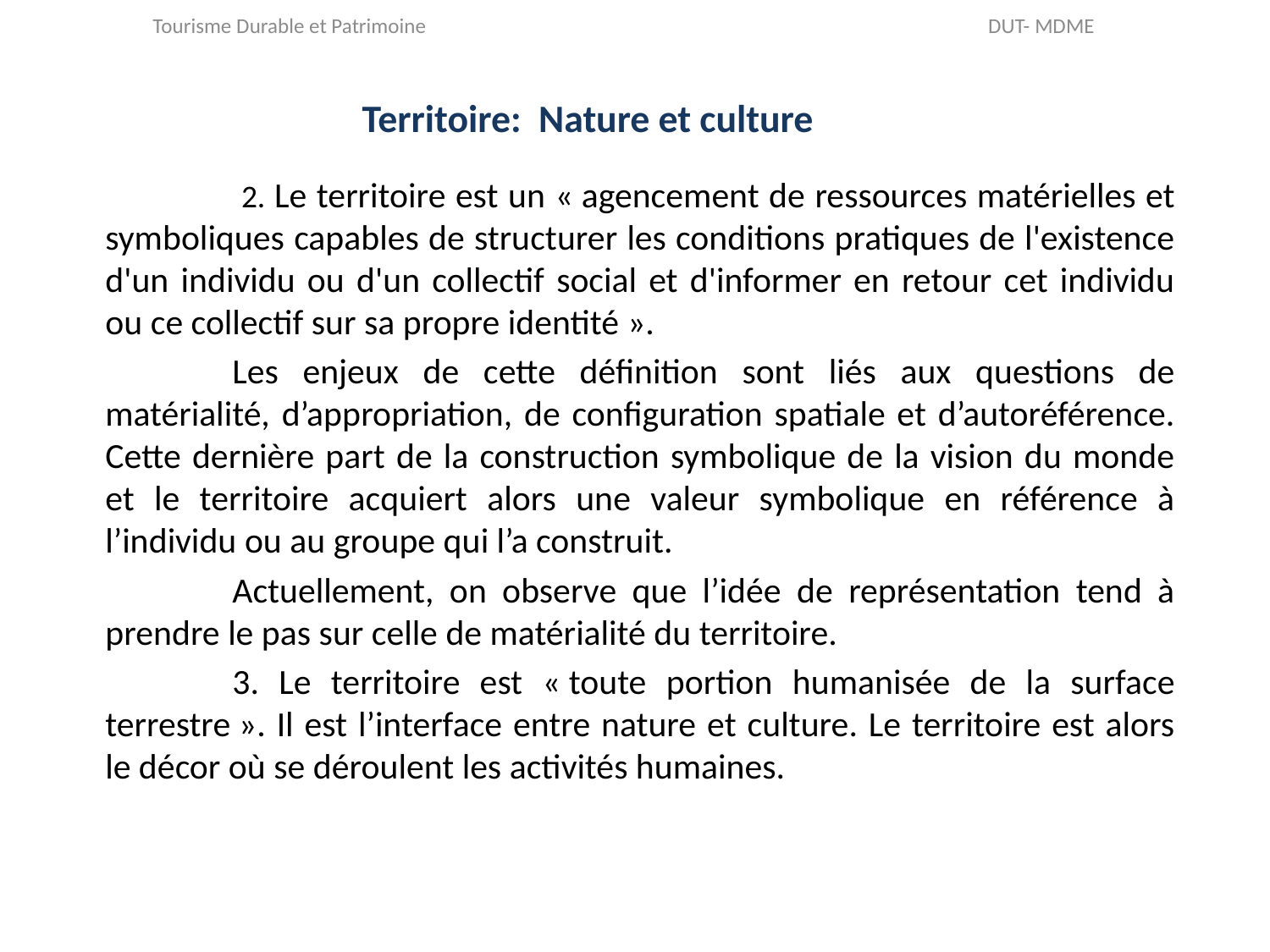

Tourisme Durable et Patrimoine                                                                                                                    DUT- MDME
# Territoire:  Nature et culture
		 2. Le territoire est un « agencement de ressources matérielles et symboliques capables de structurer les conditions pratiques de l'existence d'un individu ou d'un collectif social et d'informer en retour cet individu ou ce collectif sur sa propre identité ».
		Les enjeux de cette définition sont liés aux questions de matérialité, d’appropriation, de configuration spatiale et d’autoréférence. Cette dernière part de la construction symbolique de la vision du monde et le territoire acquiert alors une valeur symbolique en référence à l’individu ou au groupe qui l’a construit.
		Actuellement, on observe que l’idée de représentation tend à prendre le pas sur celle de matérialité du territoire.
		3. Le territoire est « toute portion humanisée de la surface terrestre ». Il est l’interface entre nature et culture. Le territoire est alors le décor où se déroulent les activités humaines.